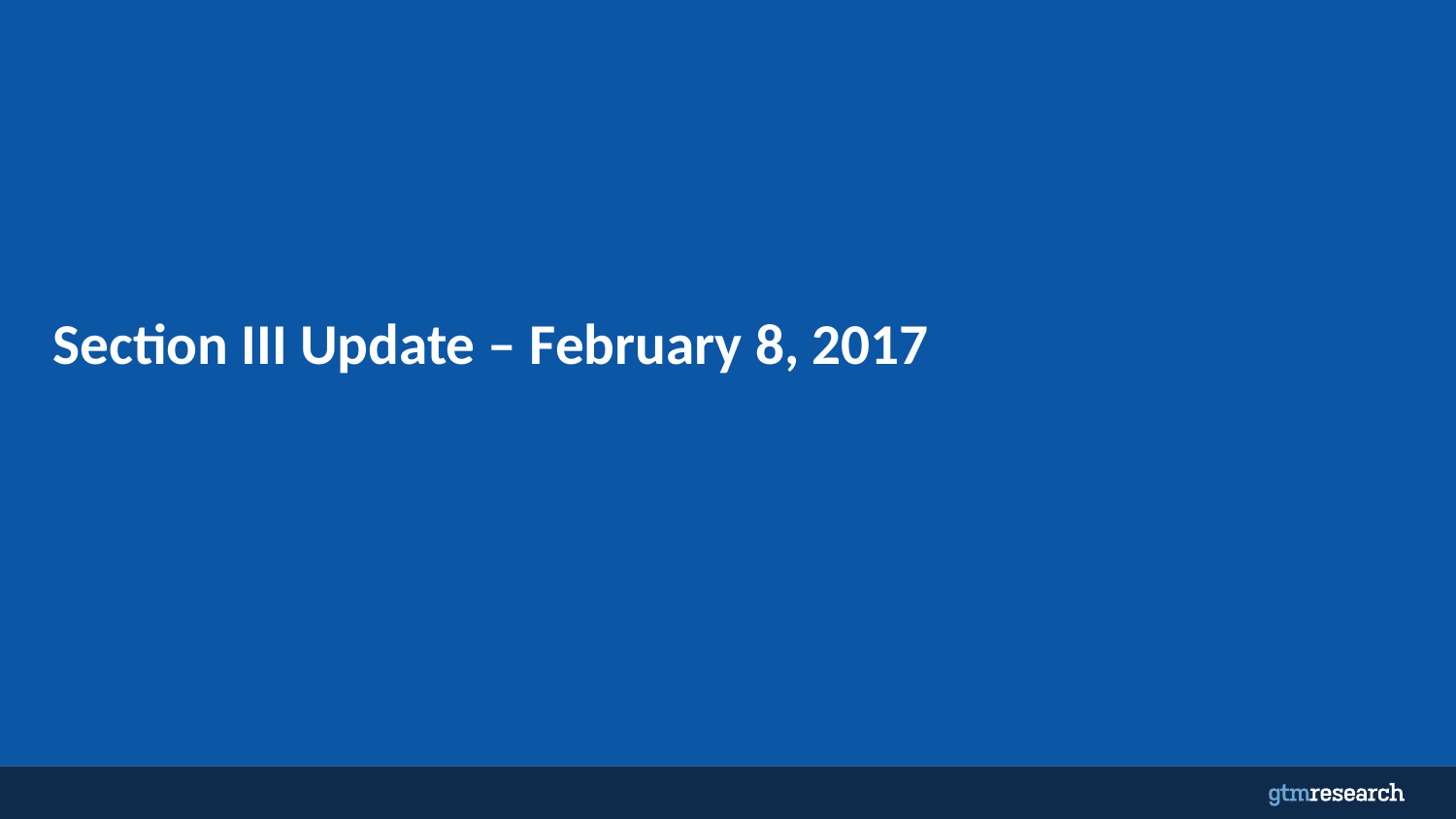

# Section III Update – February 8, 2017